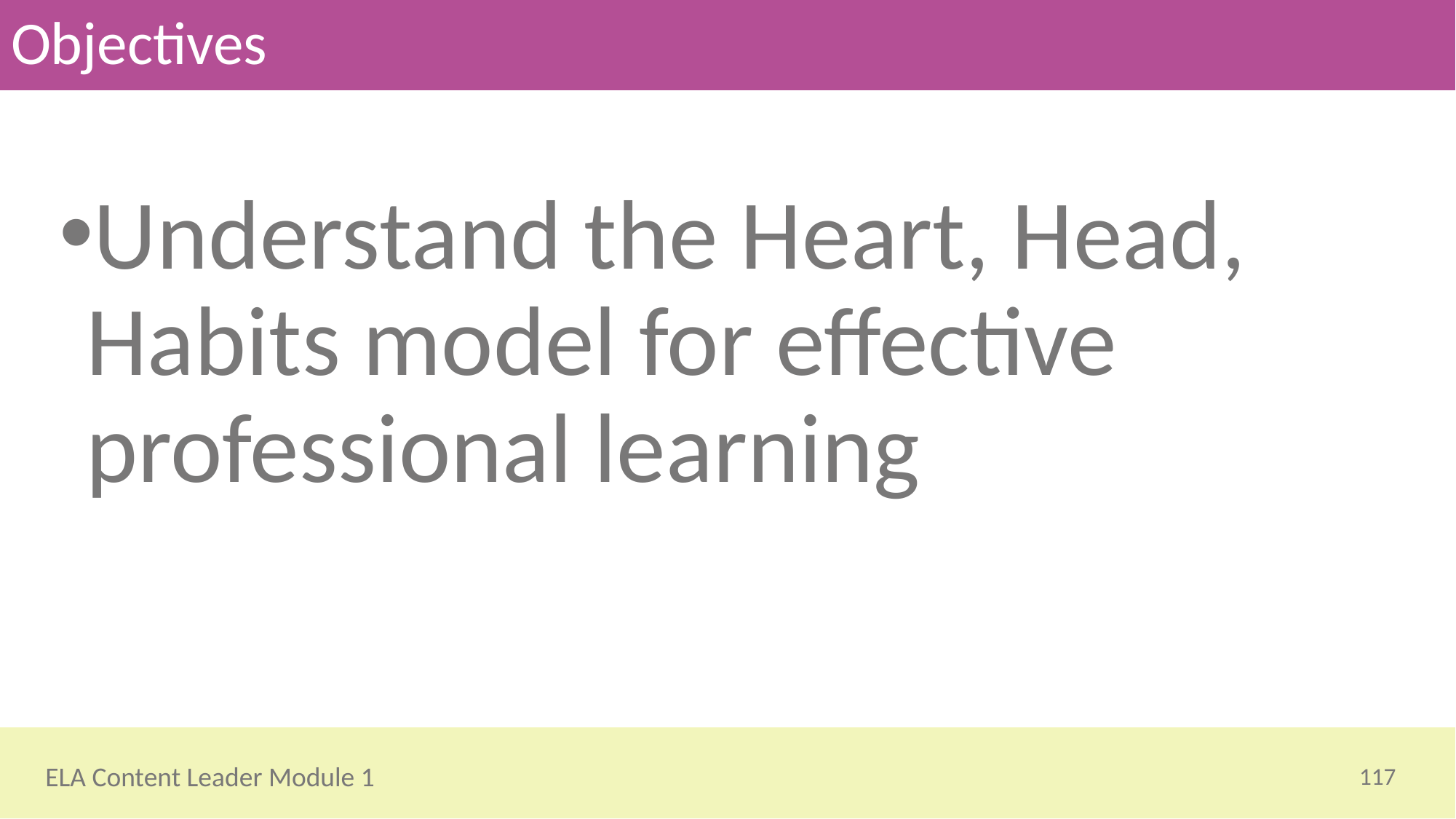

# Objectives

Understand the Heart, Head, Habits model for effective professional learning
117